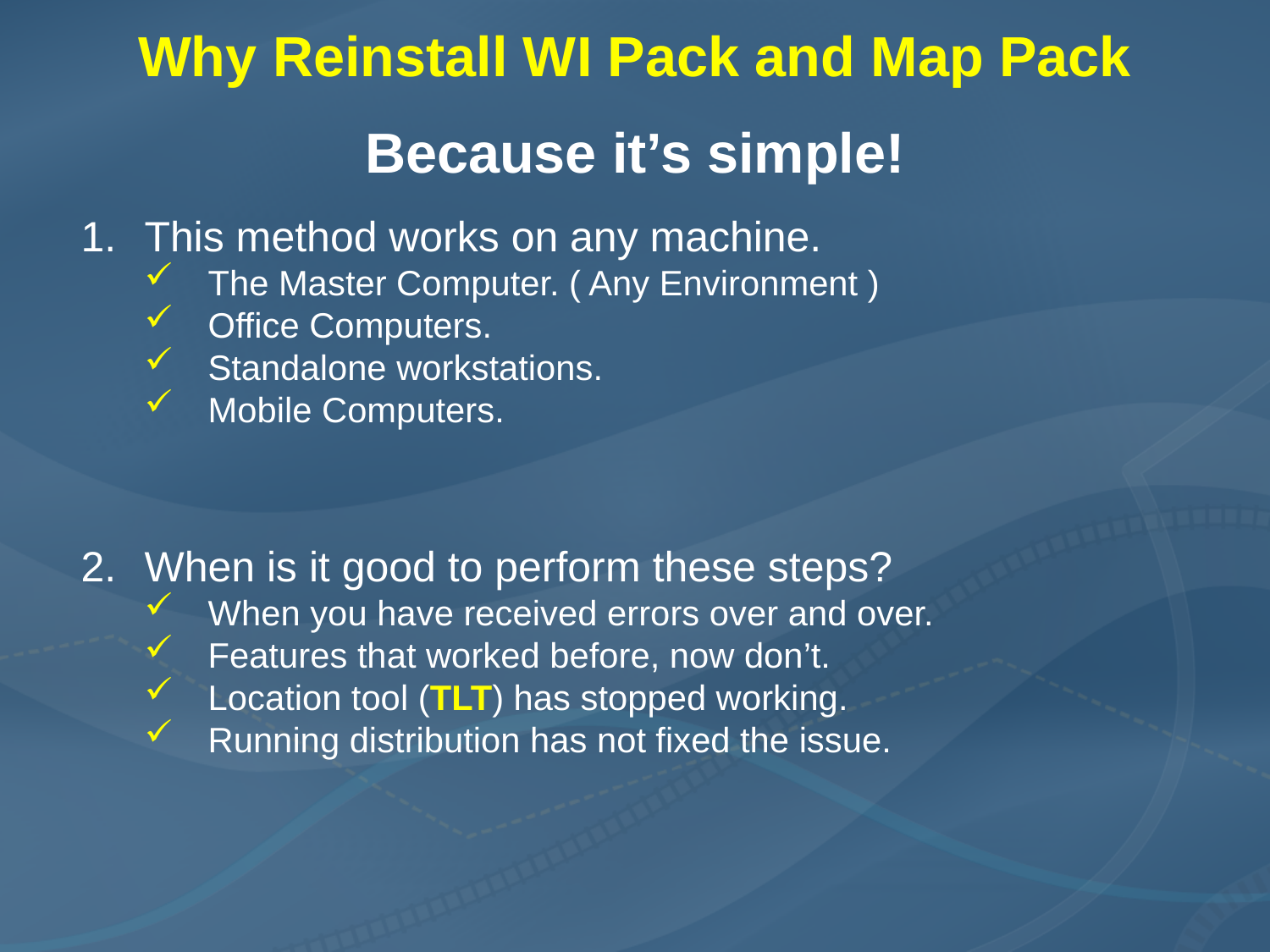

Why Reinstall WI Pack and Map Pack
Because it’s simple!
This method works on any machine.
The Master Computer. ( Any Environment )
Office Computers.
Standalone workstations.
Mobile Computers.

When is it good to perform these steps?
When you have received errors over and over.
Features that worked before, now don’t.
Location tool (TLT) has stopped working.
Running distribution has not fixed the issue.